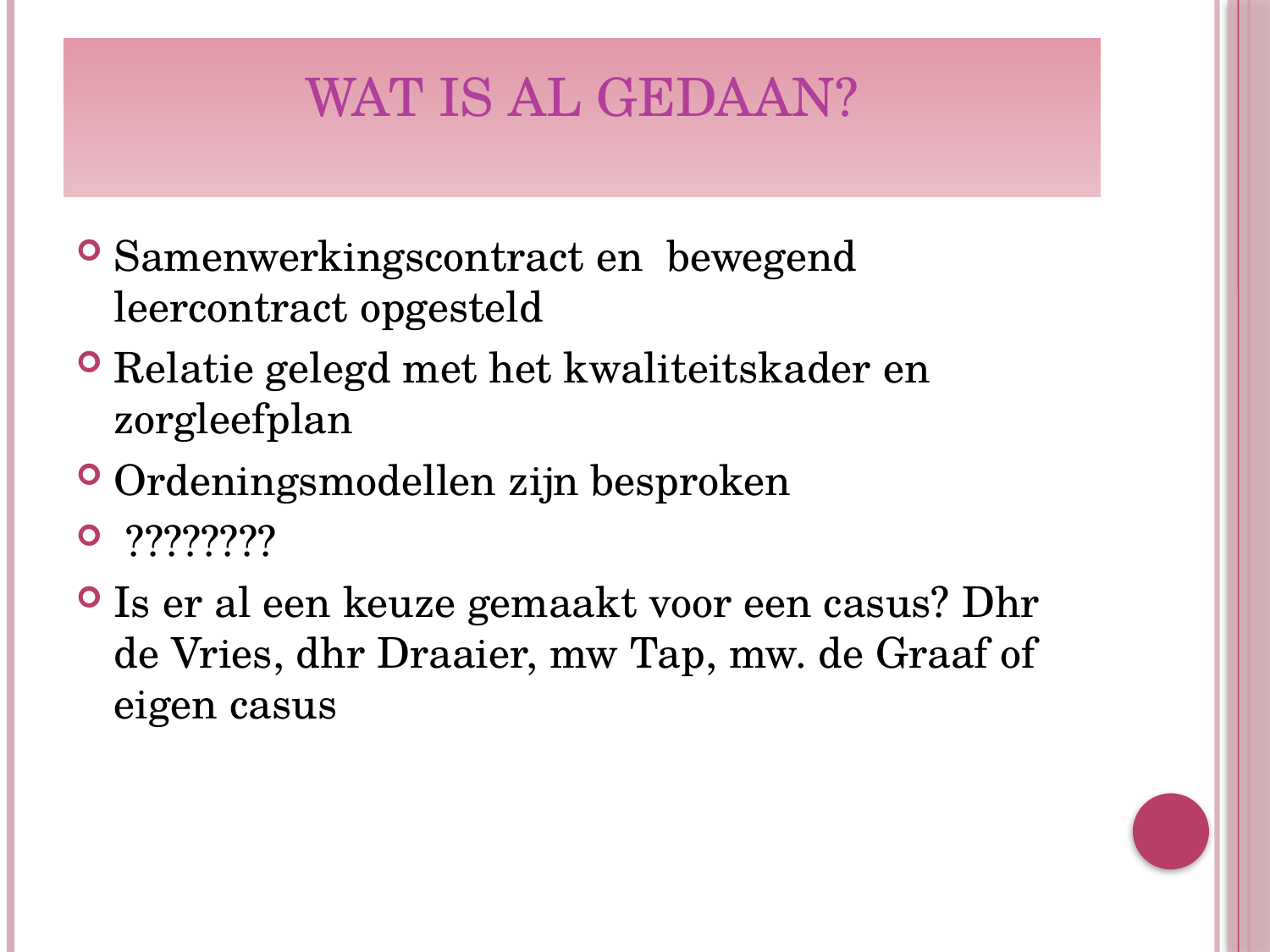

# Wat is al gedaan?
Samenwerkingscontract en  bewegend leercontract opgesteld
Relatie gelegd met het kwaliteitskader en zorgleefplan
Ordeningsmodellen zijn besproken
 ????????
Is er al een keuze gemaakt voor een casus? Dhr de Vries, dhr Draaier, mw Tap, mw. de Graaf of eigen casus